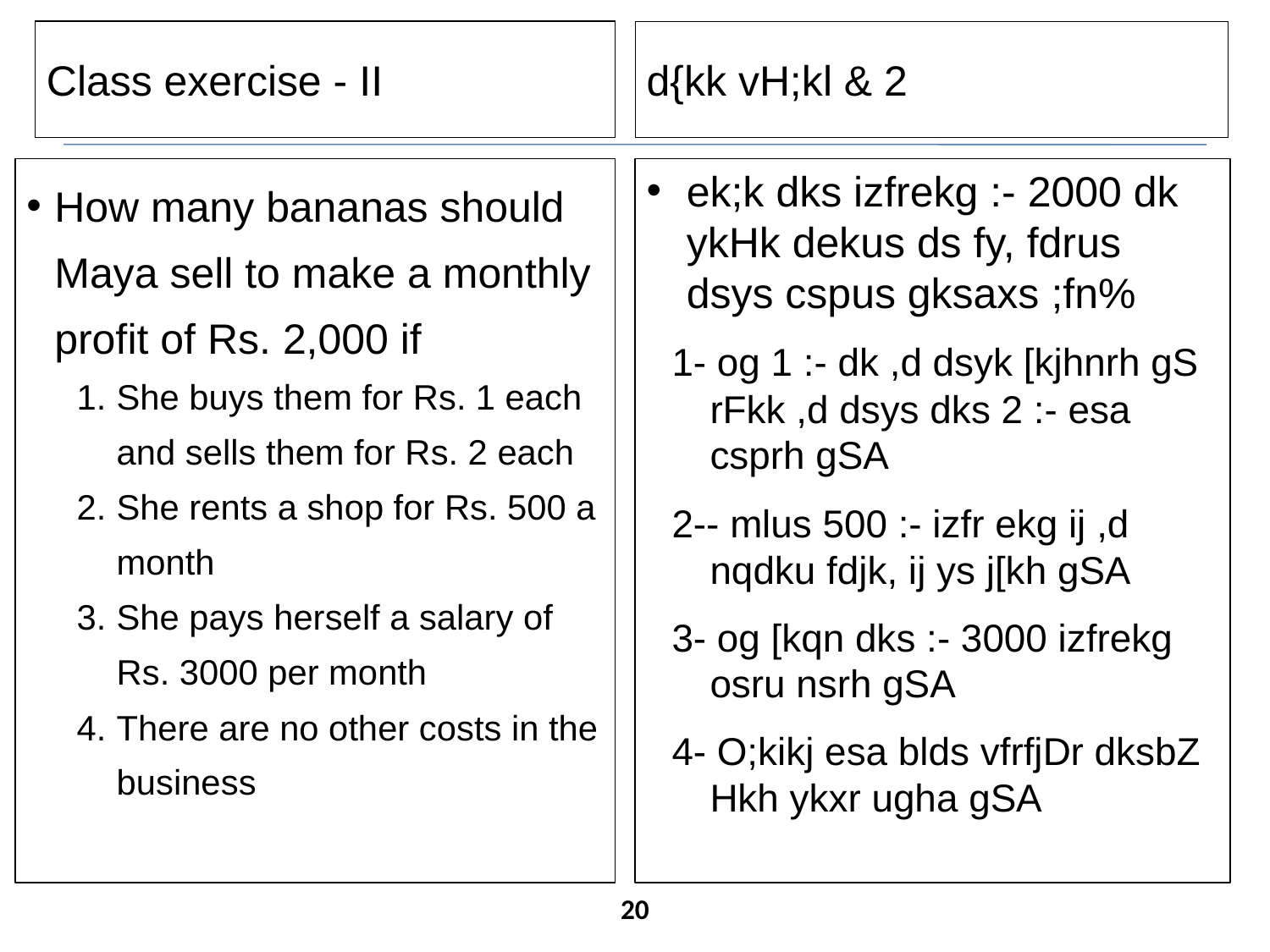

Class exercise - II
d{kk vH;kl & 2
How many bananas should Maya sell to make a monthly profit of Rs. 2,000 if
She buys them for Rs. 1 each and sells them for Rs. 2 each
She rents a shop for Rs. 500 a month
She pays herself a salary of Rs. 3000 per month
There are no other costs in the business
ek;k dks izfrekg :- 2000 dk ykHk dekus ds fy, fdrus dsys cspus gksaxs ;fn%
1- og 1 :- dk ,d dsyk [kjhnrh gS rFkk ,d dsys dks 2 :- esa csprh gSA
2-- mlus 500 :- izfr ekg ij ,d nqdku fdjk, ij ys j[kh gSA
3- og [kqn dks :- 3000 izfrekg osru nsrh gSA
4- O;kikj esa blds vfrfjDr dksbZ Hkh ykxr ugha gSA

20